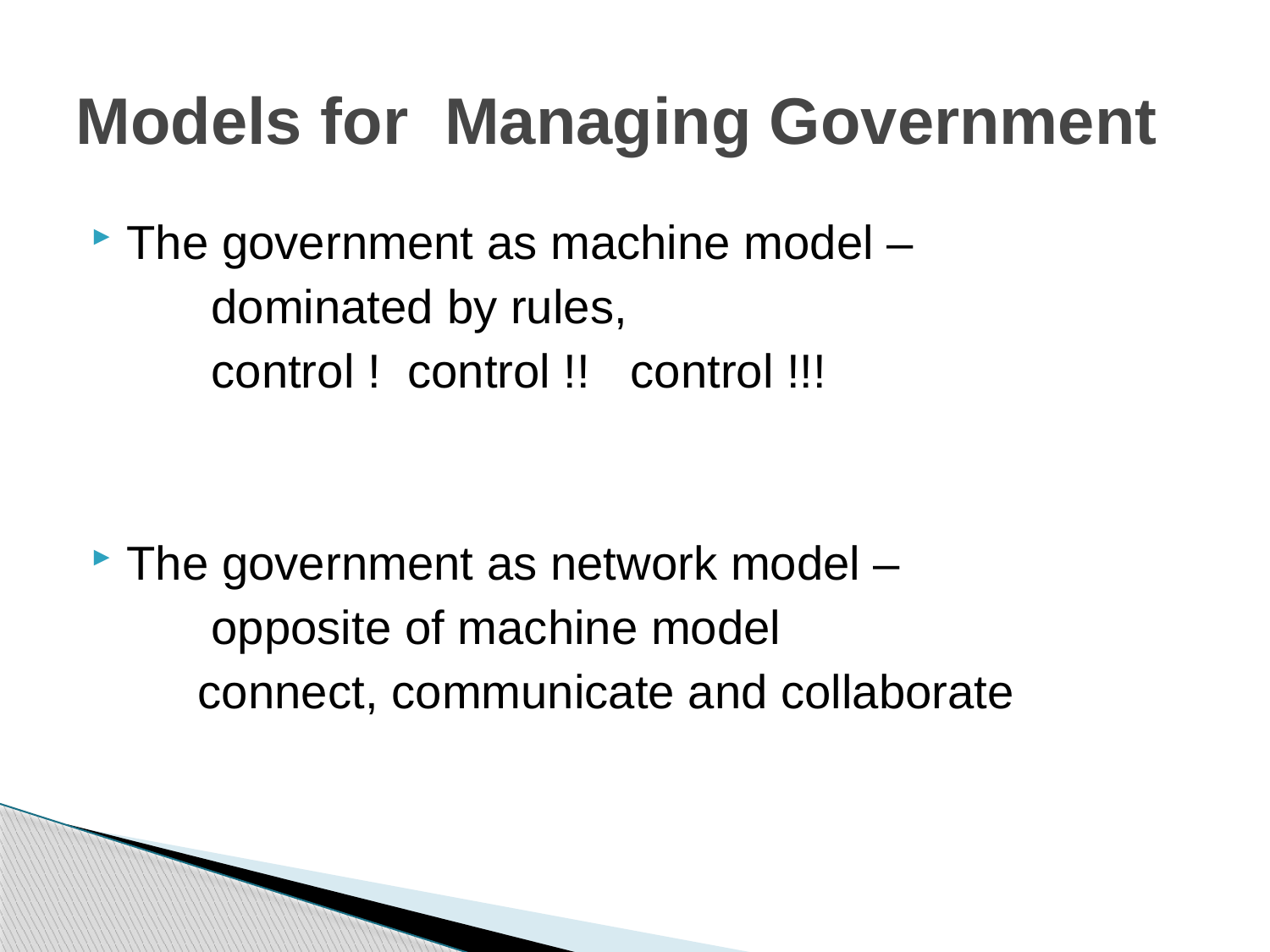

# Models for  Managing Government
The government as machine model –
         dominated by rules,
         control !  control !!   control !!!

The government as network model –
         opposite of machine model
        connect, communicate and collaborate